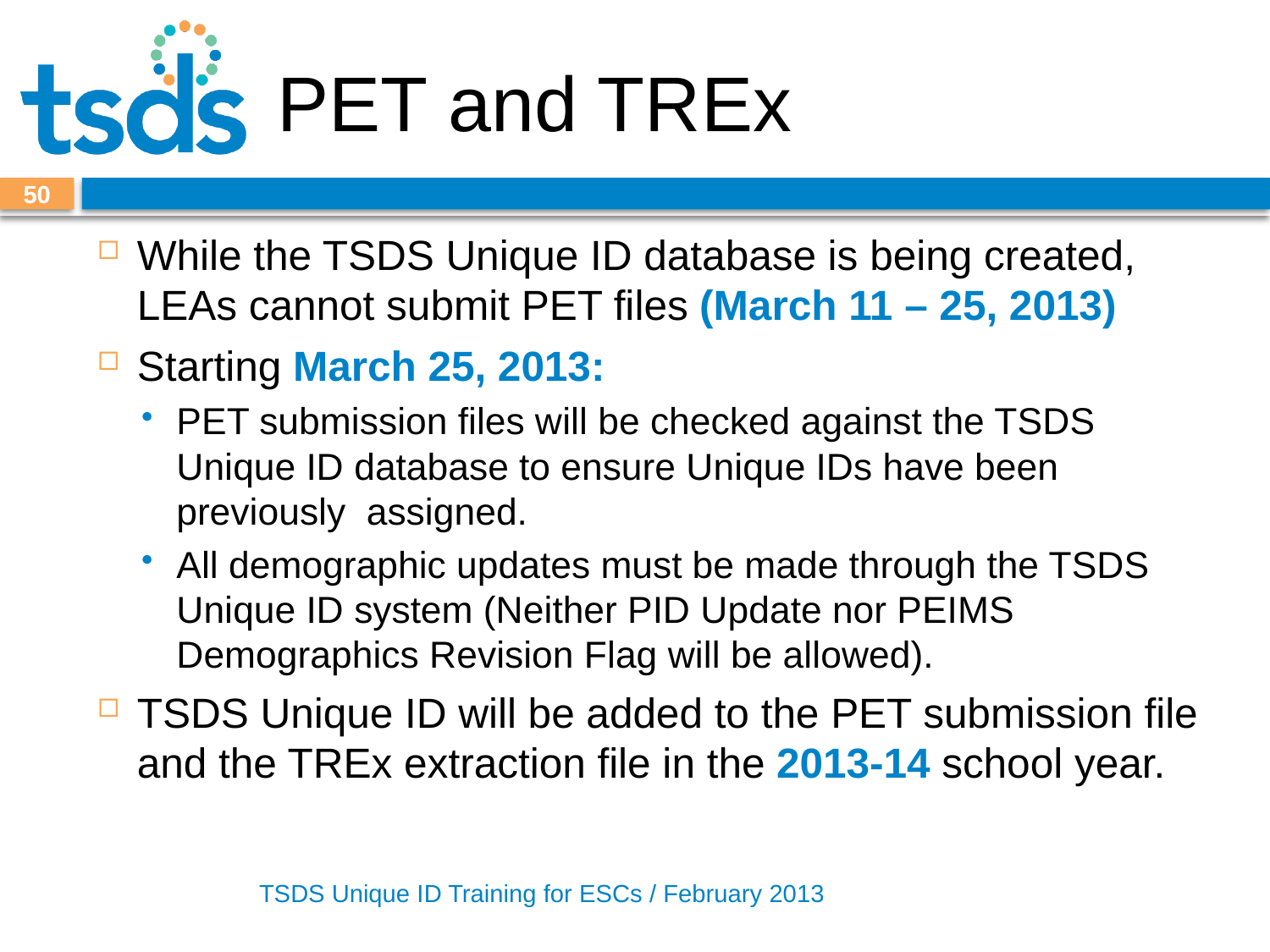

# PET and TREx
50
While the TSDS Unique ID database is being created,  LEAs cannot submit PET files (March 11 – 25, 2013)
Starting March 25, 2013:
PET submission files will be checked against the TSDS Unique ID database to ensure Unique IDs have been previously  assigned.
All demographic updates must be made through the TSDS Unique ID system (Neither PID Update nor PEIMS Demographics Revision Flag will be allowed).
TSDS Unique ID will be added to the PET submission file and the TREx extraction file in the 2013-14 school year.

TSDS Unique ID Training for ESCs / February 2013